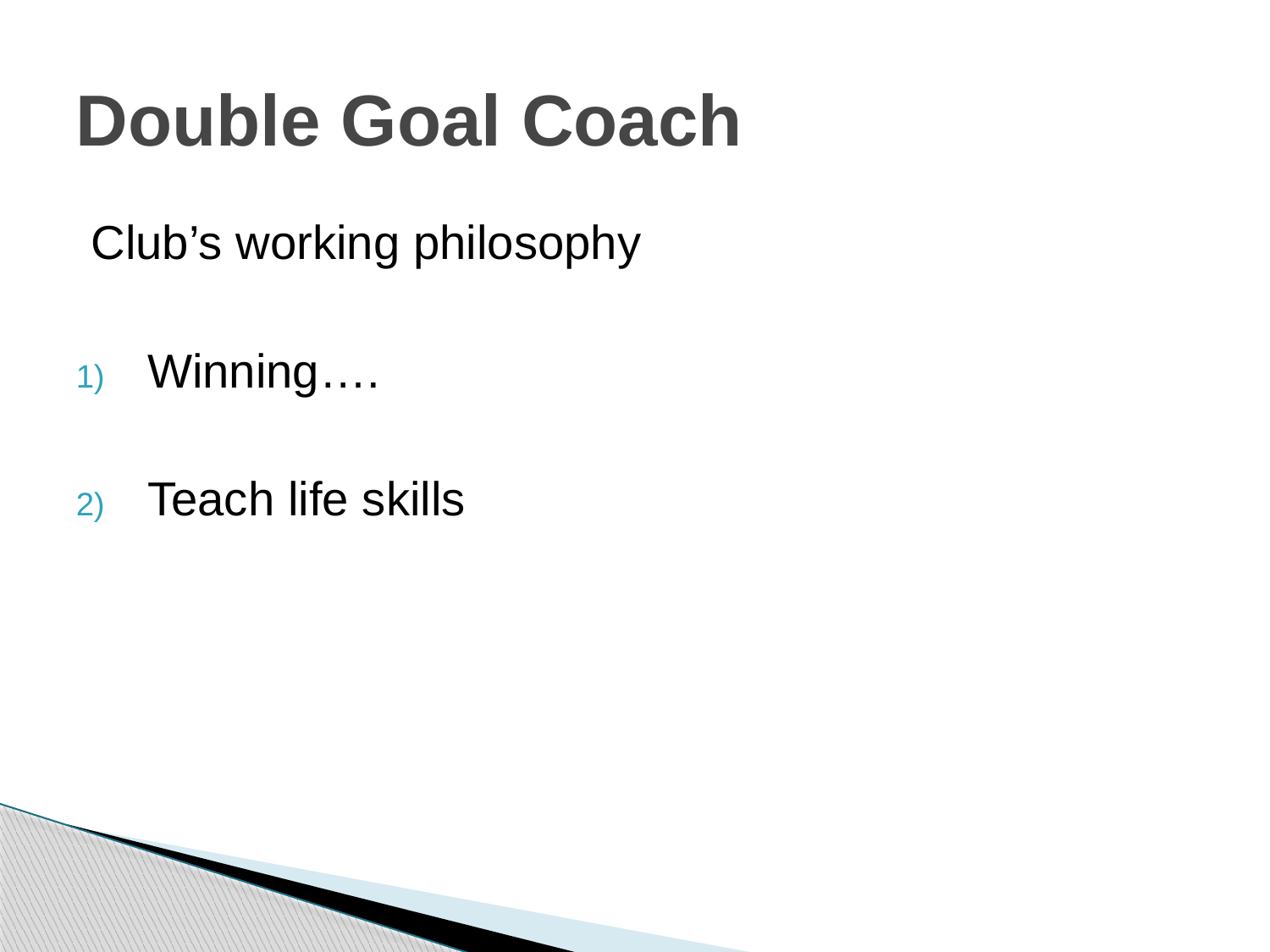

# Double Goal Coach
Club’s working philosophy

Winning….

Teach life skills